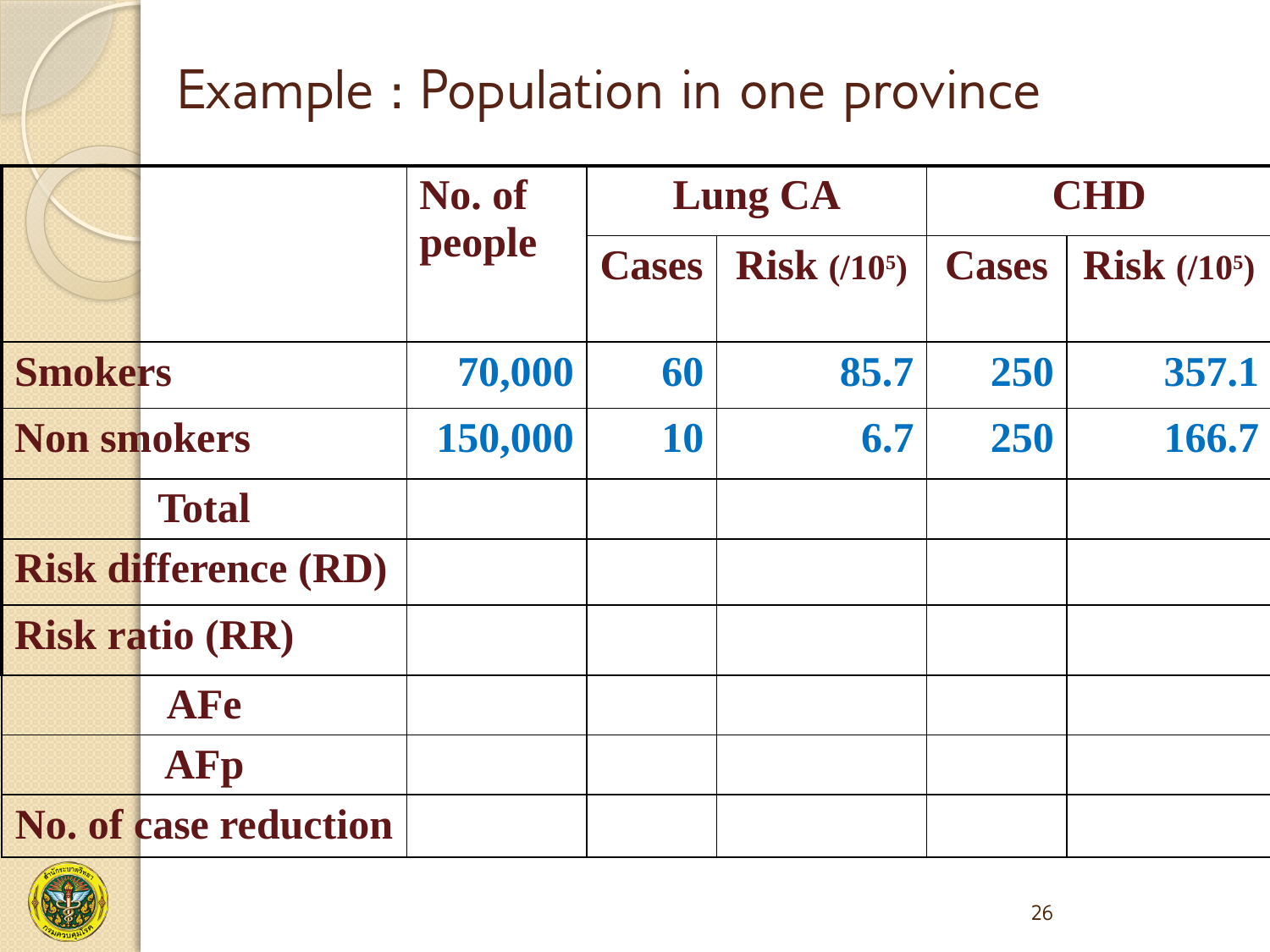

# Example : Population in one province
|  | No. of people | Lung CA |  | CHD |  |
| --- | --- | --- | --- | --- | --- |
|  |  | Cases | Risk (/105) | Cases | Risk (/105) |
| Smokers | 70,000 | 60 | 85.7 | 250 | 357.1 |
| Non smokers | 150,000 | 10 | 6.7 | 250 | 166.7 |
| Total |  |  |  |  |  |
| Risk difference (RD) |  |  |  |  |  |
| Risk ratio (RR) |  |  |  |  |  |
| AFe |  |  |  |  |  |
| AFp |  |  |  |  |  |
| No. of case reduction |  |  |  |  |  |

26